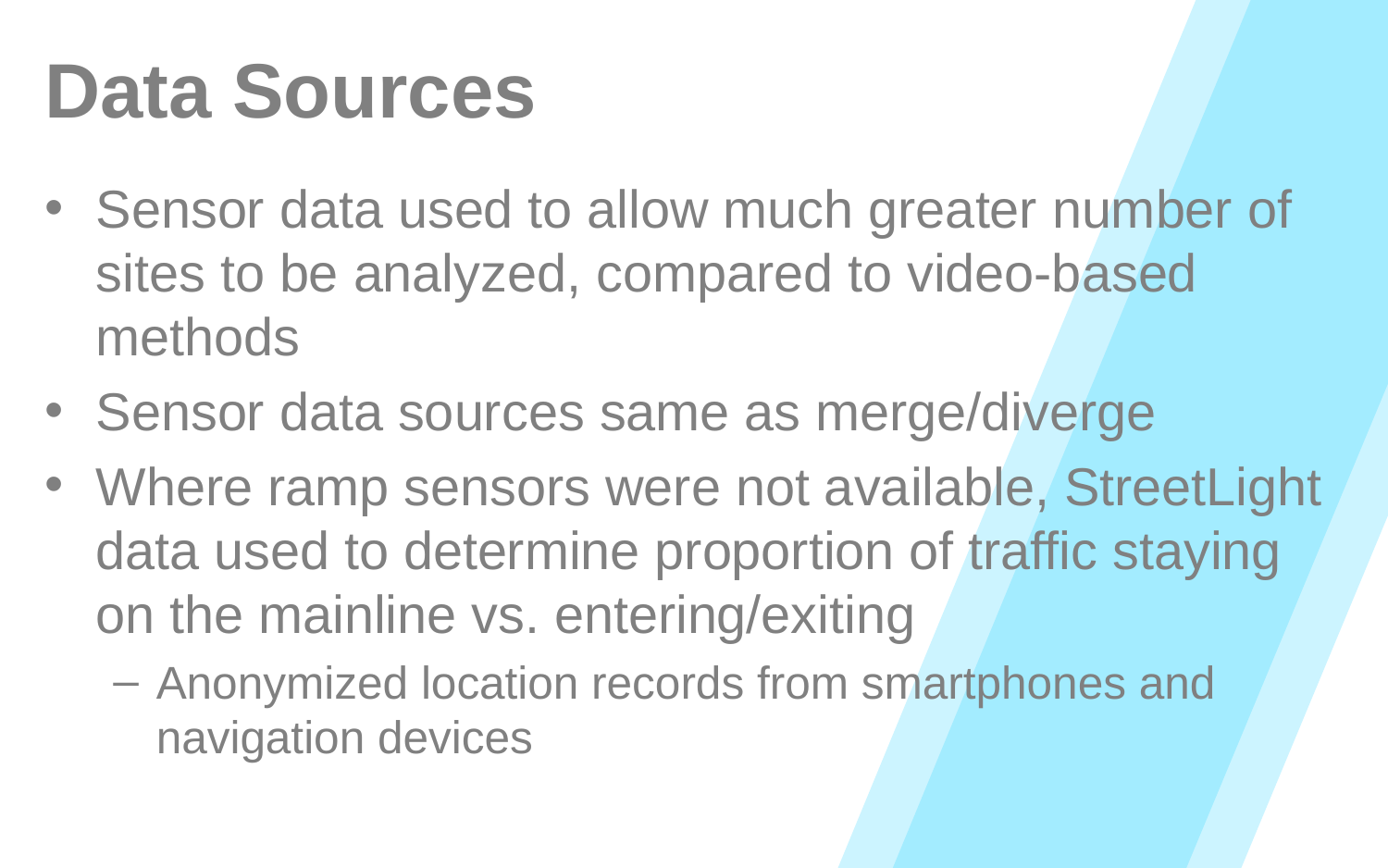

# Data Sources
Sensor data used to allow much greater number of sites to be analyzed, compared to video-based methods
Sensor data sources same as merge/diverge
Where ramp sensors were not available, StreetLight data used to determine proportion of traffic staying on the mainline vs. entering/exiting
Anonymized location records from smartphones and navigation devices